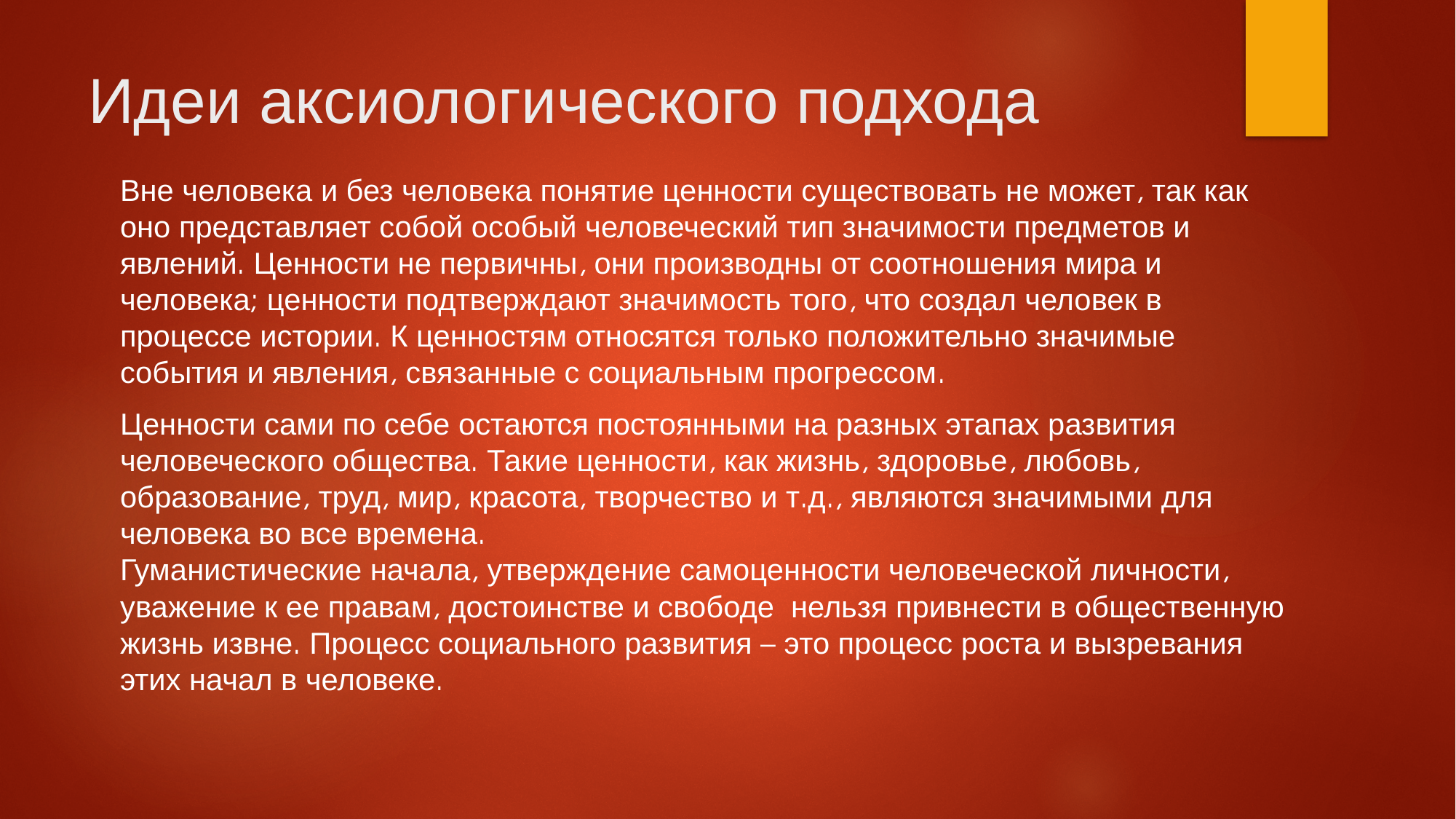

# Идеи аксиологического подхода
Вне человека и без человека понятие ценности существовать не может, так как оно представляет собой особый человеческий тип значимости предметов и явлений. Ценности не первичны, они производны от соотношения мира и человека; ценности подтверждают значимость того, что создал человек в процессе истории. К ценностям относятся только положительно значимые события и явления, связанные с социальным прогрессом.
Ценности сами по себе остаются постоянными на разных этапах развития человеческого общества. Такие ценности, как жизнь, здоровье, любовь, образование, труд, мир, красота, творчество и т.д., являются значимыми для человека во все времена.
Гуманистические начала, утверждение самоценности человеческой личности, уважение к ее правам, достоинстве и свободе  нельзя привнести в общественную жизнь извне. Процесс социального развития – это процесс роста и вызревания этих начал в человеке.